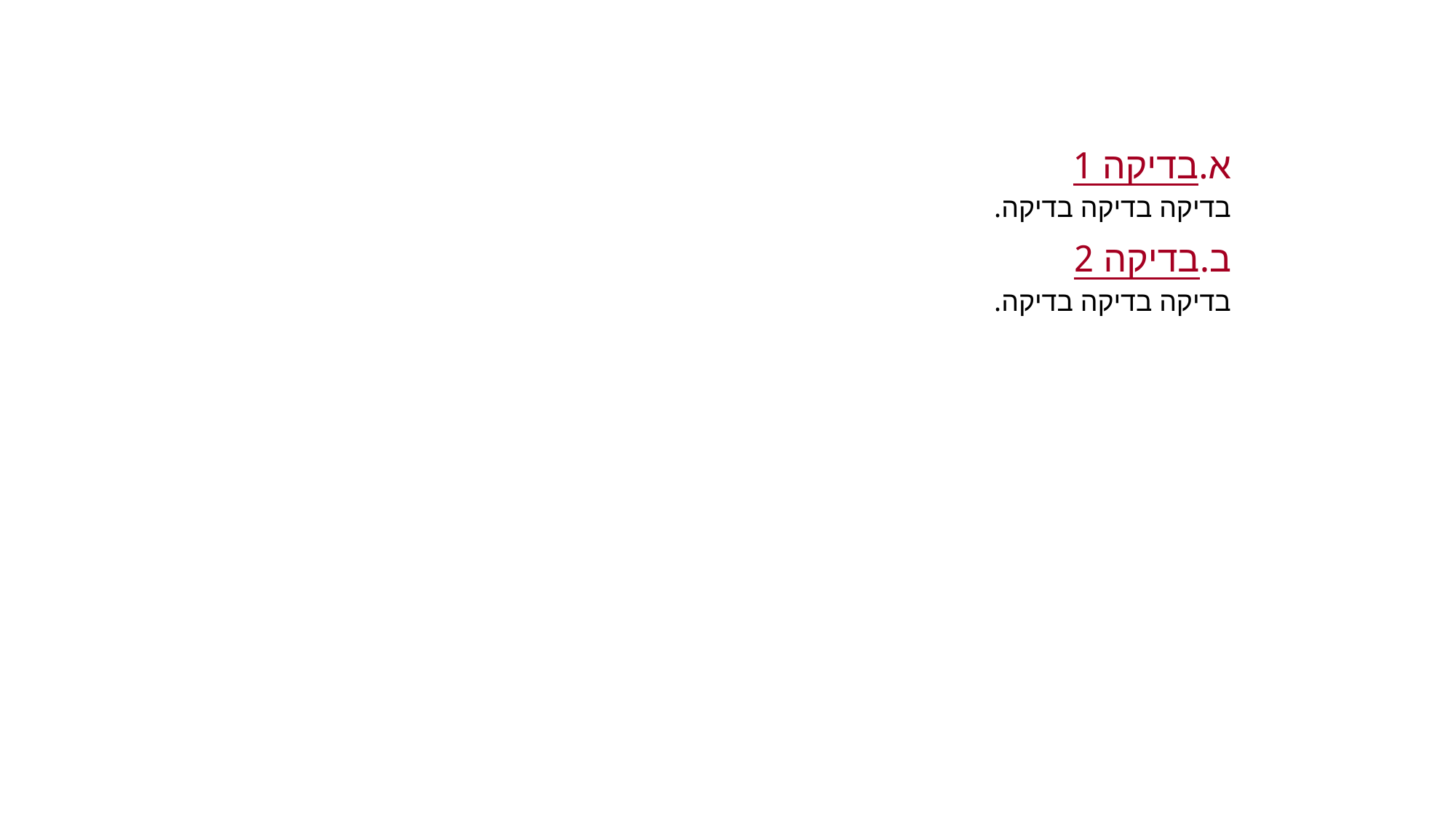

א.	בדיקה 1
	בדיקה בדיקה בדיקה.
ב.	בדיקה 2
	בדיקה בדיקה בדיקה.